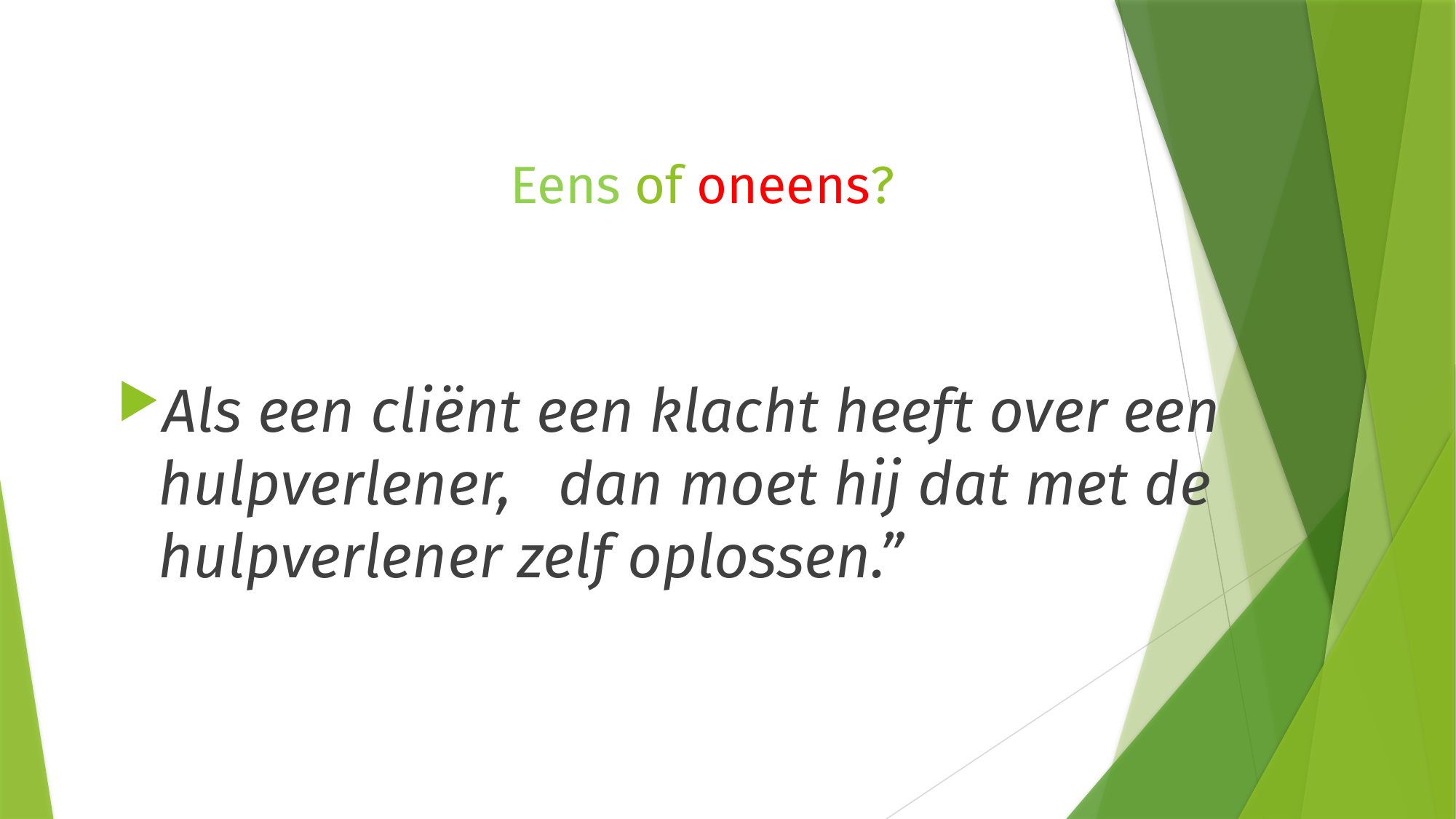

# Eens of oneens?

Als een cliënt een klacht heeft over een hulpverlener,   dan moet hij dat met de hulpverlener zelf oplossen.”